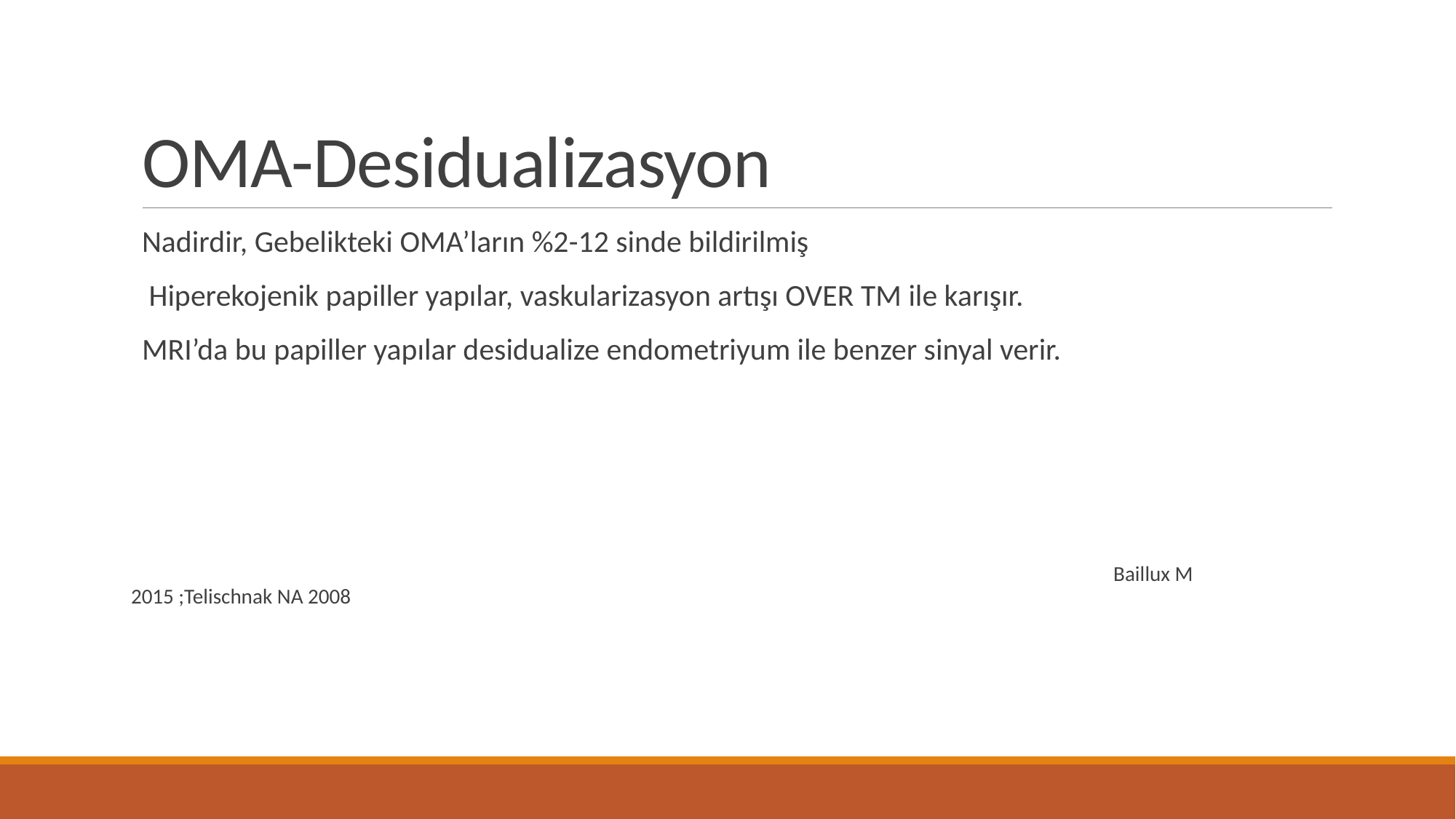

# OMA-Desidualizasyon
Nadirdir, Gebelikteki OMA’ların %2-12 sinde bildirilmiş
 Hiperekojenik papiller yapılar, vaskularizasyon artışı OVER TM ile karışır.
MRI’da bu papiller yapılar desidualize endometriyum ile benzer sinyal verir.

																			Baillux M  2015 ;Telischnak NA 2008